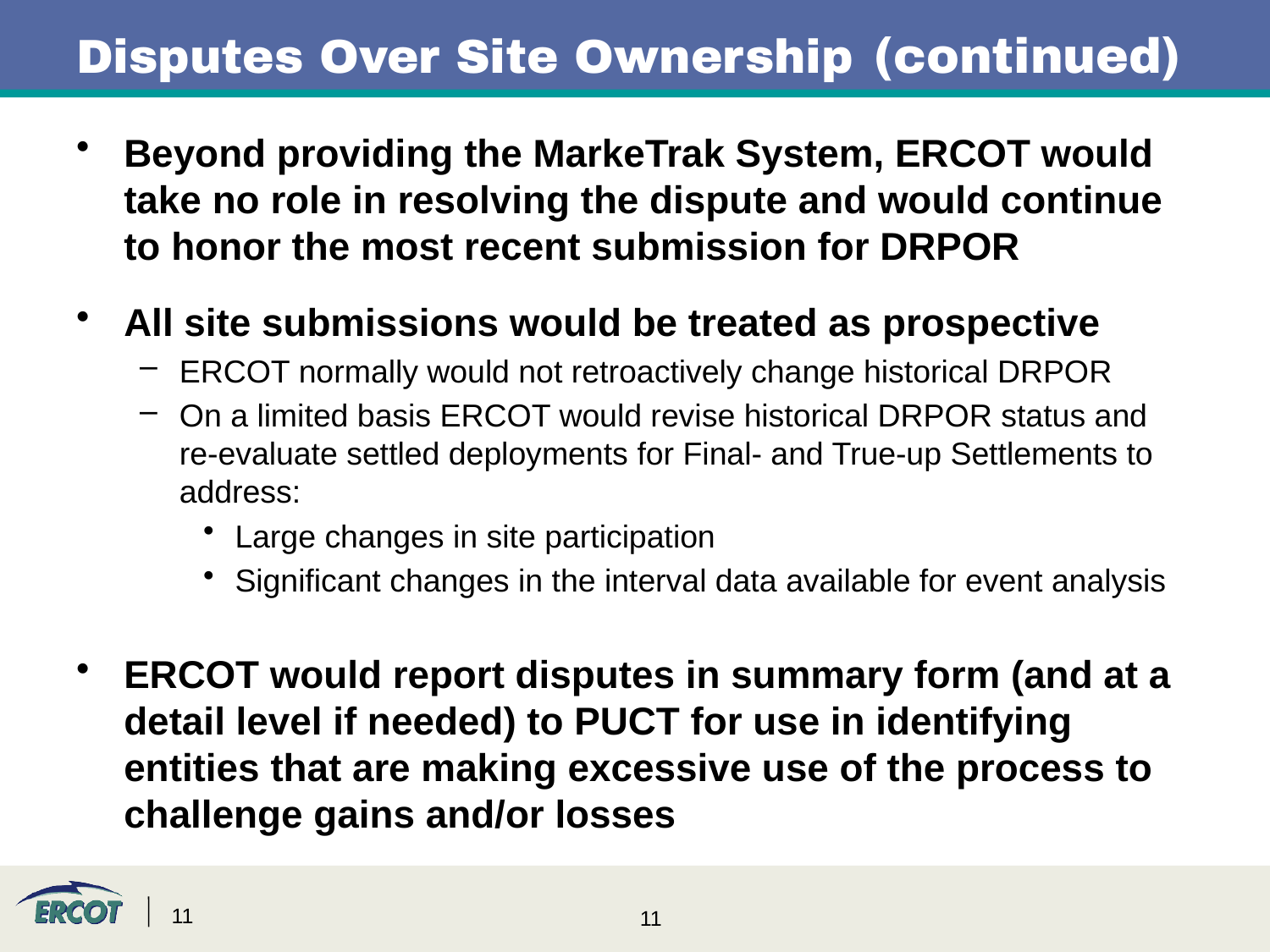

# Disputes Over Site Ownership (continued)

Beyond providing the MarkeTrak System, ERCOT would take no role in resolving the dispute and would continue to honor the most recent submission for DRPOR

All site submissions would be treated as prospective
ERCOT normally would not retroactively change historical DRPOR
On a limited basis ERCOT would revise historical DRPOR status and re-evaluate settled deployments for Final- and True-up Settlements to address:
Large changes in site participation
Significant changes in the interval data available for event analysis

ERCOT would report disputes in summary form (and at a detail level if needed) to PUCT for use in identifying entities that are making excessive use of the process to challenge gains and/or losses
11